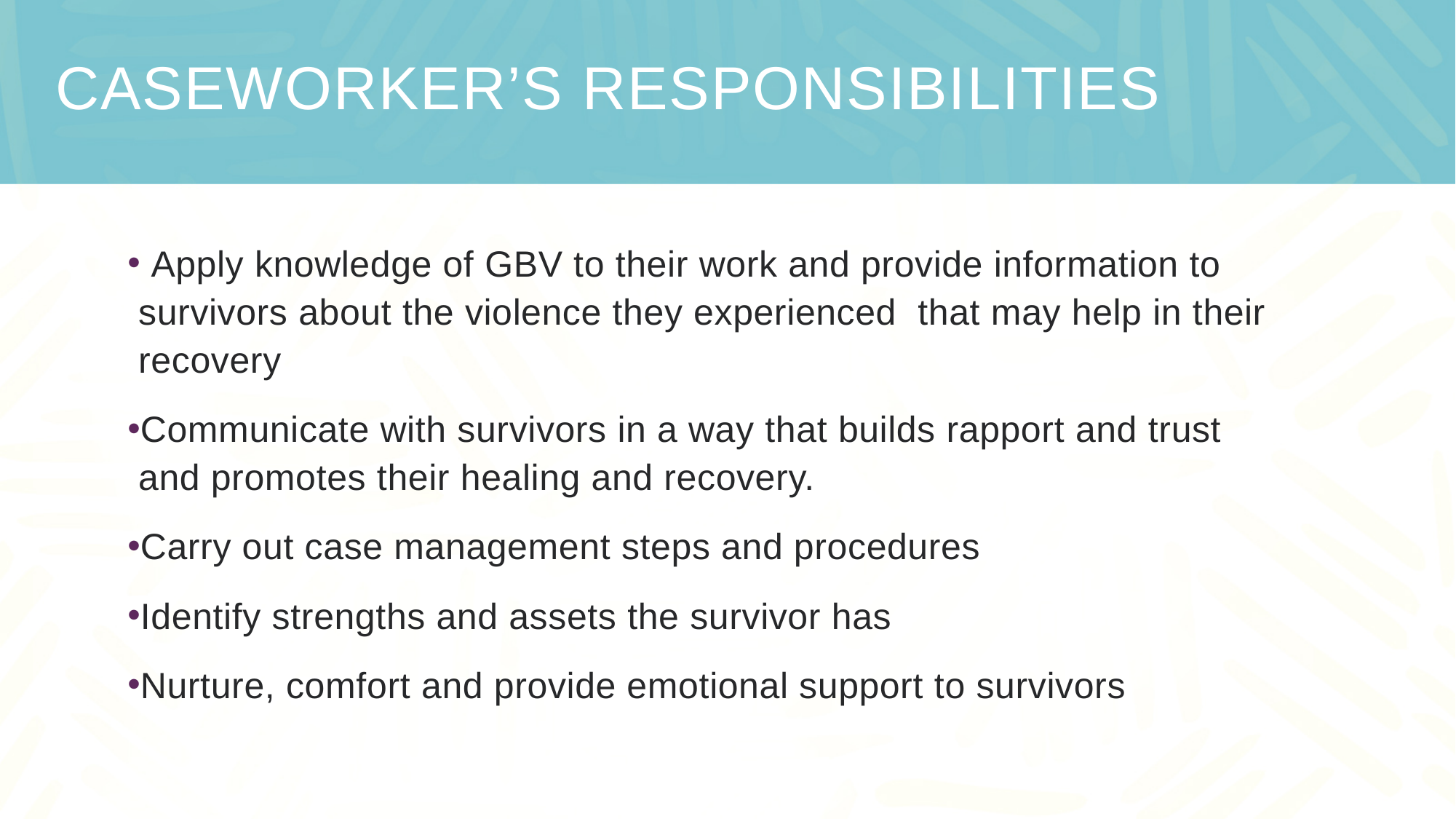

# Caseworker’s responsibilities
 Apply knowledge of GBV to their work and provide information to survivors about the violence they experienced  that may help in their recovery
Communicate with survivors in a way that builds rapport and trust and promotes their healing and recovery.
Carry out case management steps and procedures
Identify strengths and assets the survivor has
Nurture, comfort and provide emotional support to survivors